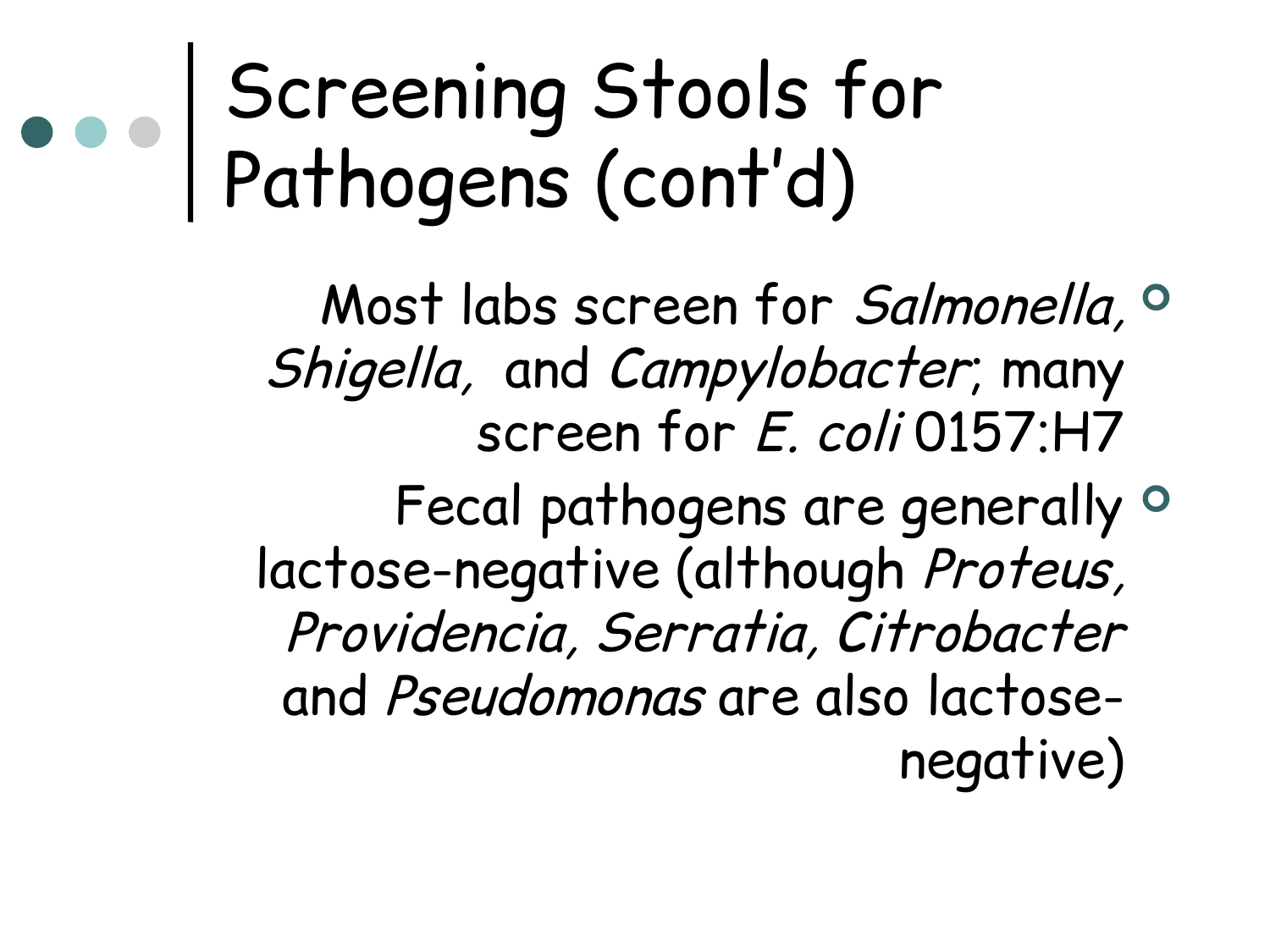

# Screening Stools for Pathogens (cont’d)
Most labs screen for Salmonella, Shigella,  and Campylobacter; many screen for E. coli 0157:H7
Fecal pathogens are generally lactose-negative (although Proteus, Providencia, Serratia, Citrobacter and Pseudomonas are also lactose-negative)